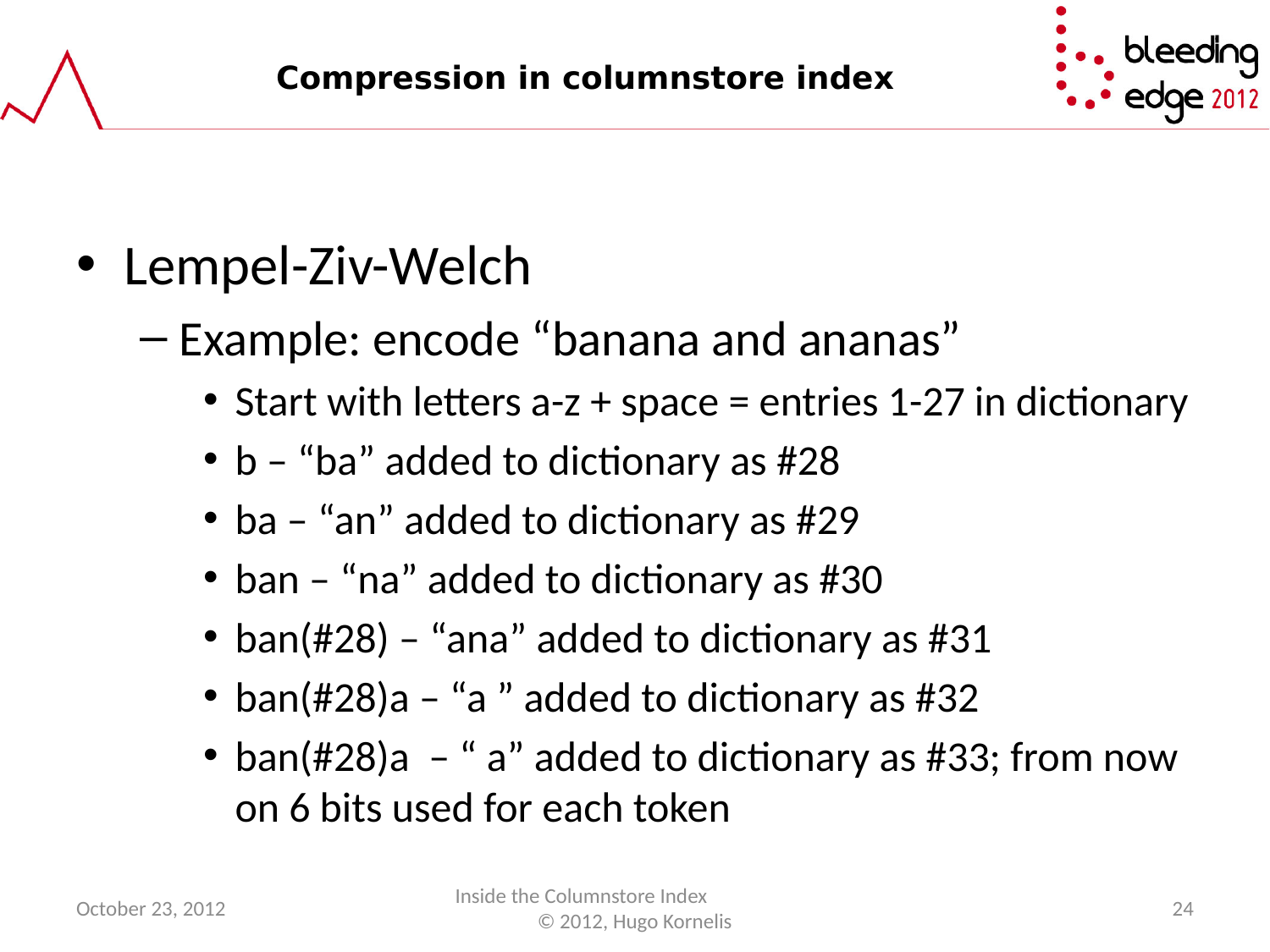

# Compression in columnstore index
Lempel-Ziv-Welch
Example: encode “banana and ananas”
Start with letters a-z + space = entries 1-27 in dictionary
b – “ba” added to dictionary as #28
ba – “an” added to dictionary as #29
ban – “na” added to dictionary as #30
ban(#28) – “ana” added to dictionary as #31
ban(#28)a – “a ” added to dictionary as #32
ban(#28)a  – “ a” added to dictionary as #33; from now on 6 bits used for each token
October 23, 2012
Inside the Columnstore Index                       © 2012, Hugo Kornelis
24